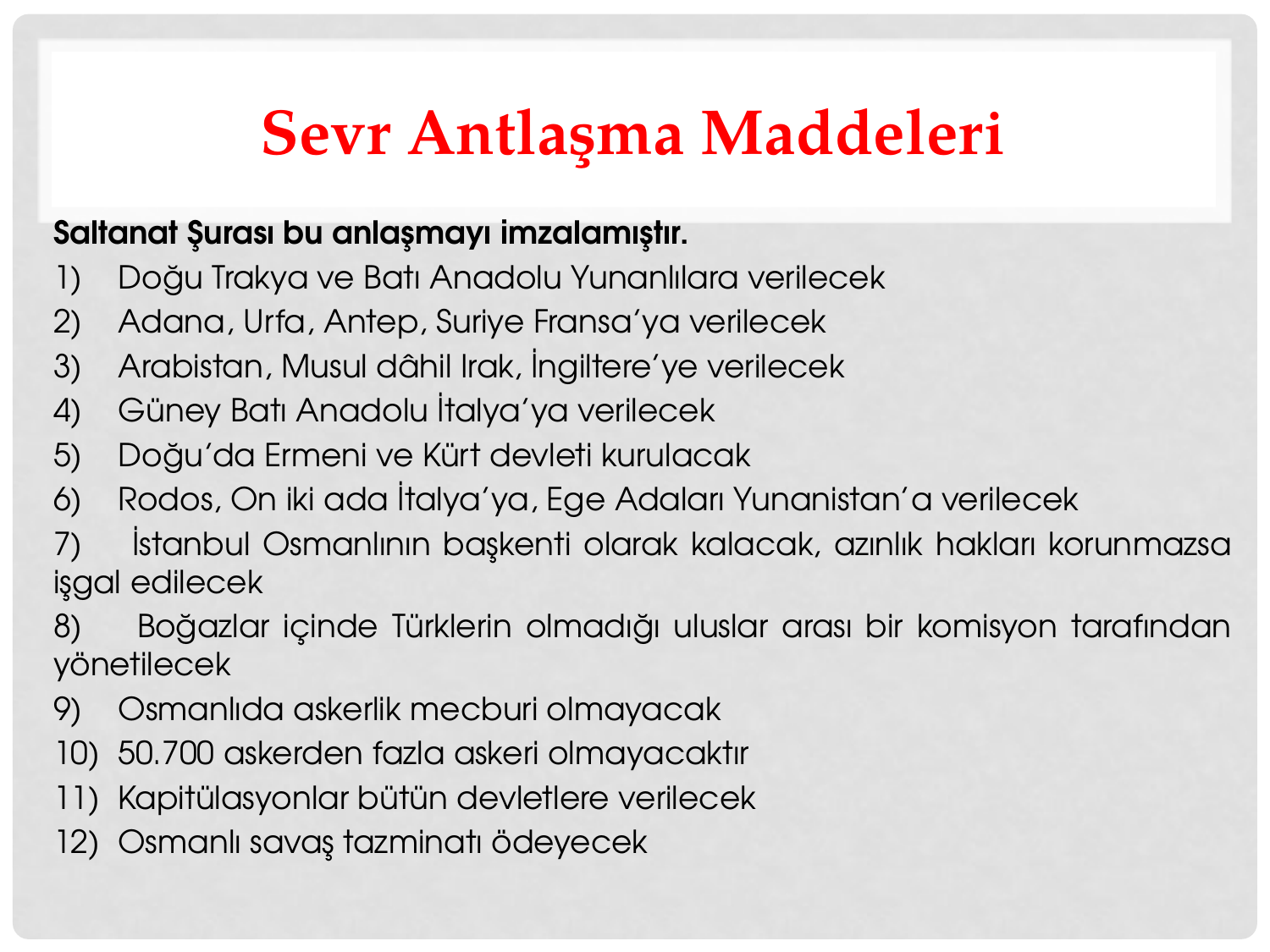

# Sevr Antlaşma Maddeleri
Saltanat Şurası bu anlaşmayı imzalamıştır.
1)    Doğu Trakya ve Batı Anadolu Yunanlılara verilecek
2)    Adana, Urfa, Antep, Suriye Fransa’ya verilecek
3)    Arabistan, Musul dâhil Irak, İngiltere’ye verilecek
4)    Güney Batı Anadolu İtalya’ya verilecek
5)    Doğu’da Ermeni ve Kürt devleti kurulacak
6)    Rodos, On iki ada İtalya’ya, Ege Adaları Yunanistan’a verilecek
7)    İstanbul Osmanlının başkenti olarak kalacak, azınlık hakları korunmazsa işgal edilecek
8)    Boğazlar içinde Türklerin olmadığı uluslar arası bir komisyon tarafından yönetilecek
9)    Osmanlıda askerlik mecburi olmayacak
10)  50.700 askerden fazla askeri olmayacaktır
11)  Kapitülasyonlar bütün devletlere verilecek
12)  Osmanlı savaş tazminatı ödeyecek